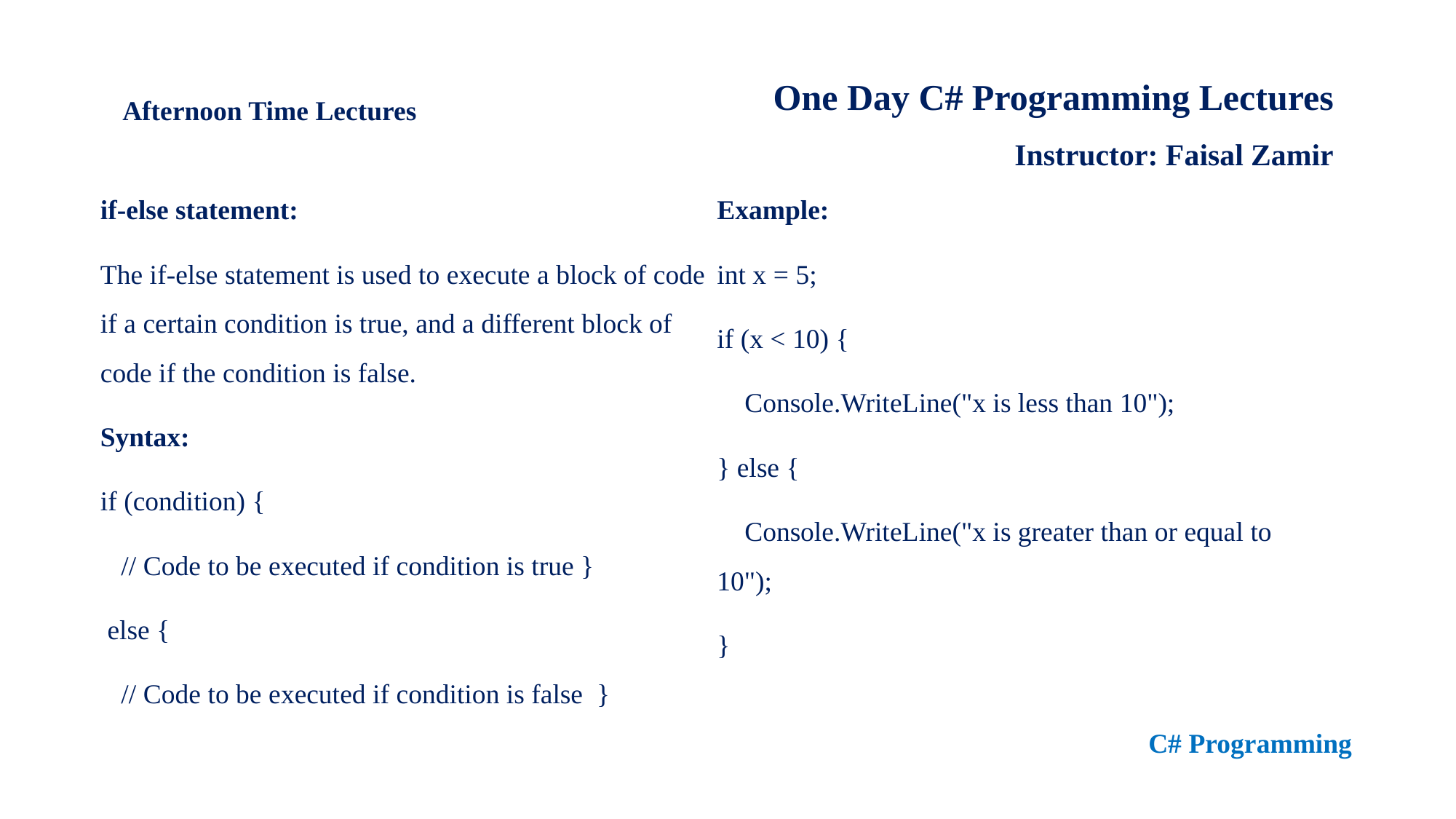

One Day C# Programming Lectures
Instructor: Faisal Zamir
Afternoon Time Lectures
if-else statement:
The if-else statement is used to execute a block of code if a certain condition is true, and a different block of code if the condition is false.
Syntax:
if (condition) {
   // Code to be executed if condition is true }
 else {
   // Code to be executed if condition is false  }
Example:
int x = 5;
if (x < 10) {
    Console.WriteLine("x is less than 10");
} else {
    Console.WriteLine("x is greater than or equal to 10");
}
C# Programming